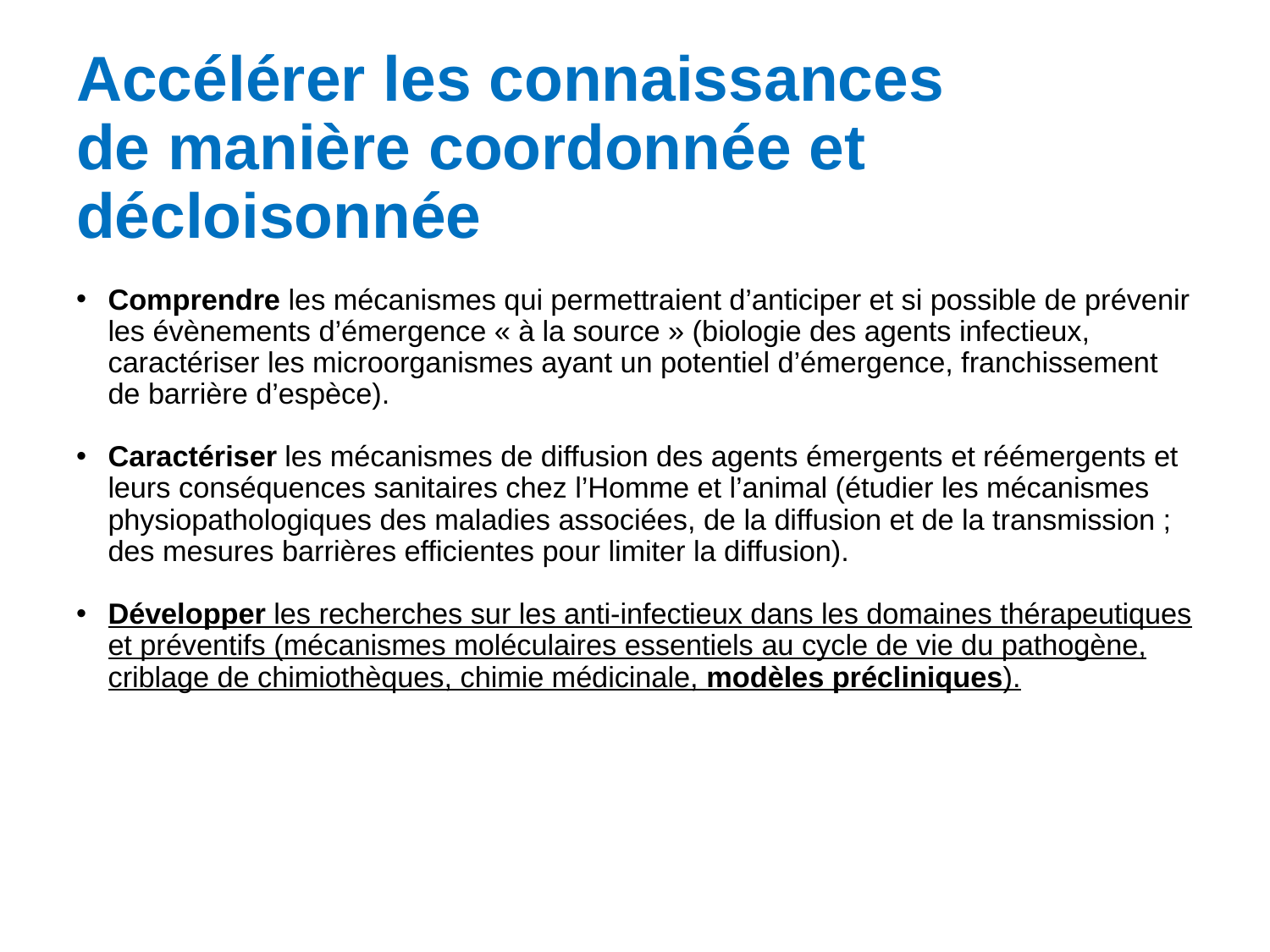

# Accélérer les connaissances de manière coordonnée et décloisonnée
Comprendre les mécanismes qui permettraient d’anticiper et si possible de prévenir les évènements d’émergence « à la source » (biologie des agents infectieux, caractériser les microorganismes ayant un potentiel d’émergence, franchissement de barrière d’espèce).
Caractériser les mécanismes de diffusion des agents émergents et réémergents et leurs conséquences sanitaires chez l’Homme et l’animal (étudier les mécanismes physiopathologiques des maladies associées, de la diffusion et de la transmission ; des mesures barrières efficientes pour limiter la diffusion).
Développer les recherches sur les anti-infectieux dans les domaines thérapeutiques et préventifs (mécanismes moléculaires essentiels au cycle de vie du pathogène, criblage de chimiothèques, chimie médicinale, modèles précliniques).